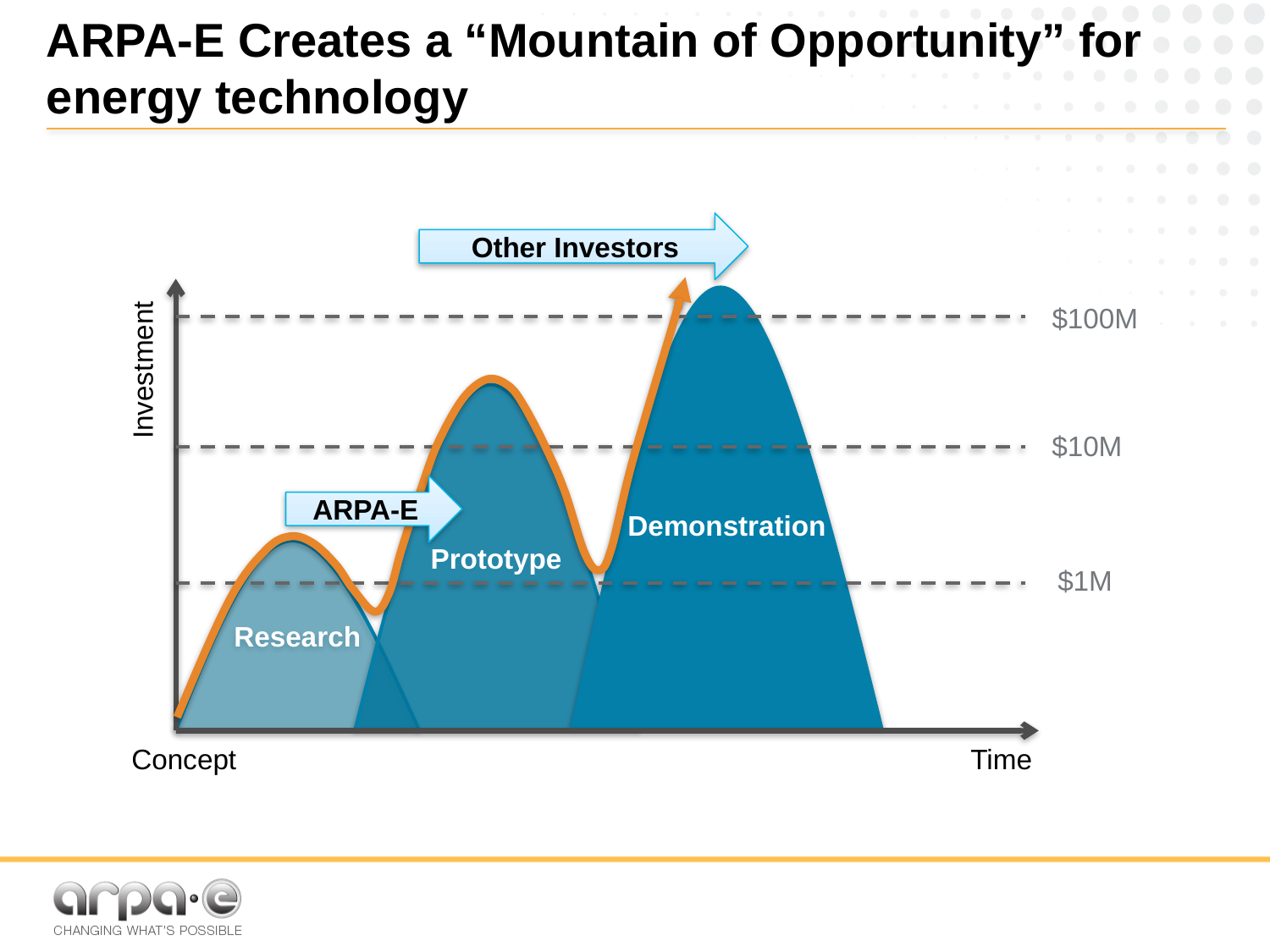

ARPA-E Creates a “Mountain of Opportunity” for energy technology
Other Investors
Investment
Time

Demonstration
Prototype
Research

ARPA-E
$1M
Concept
$100M
$10M